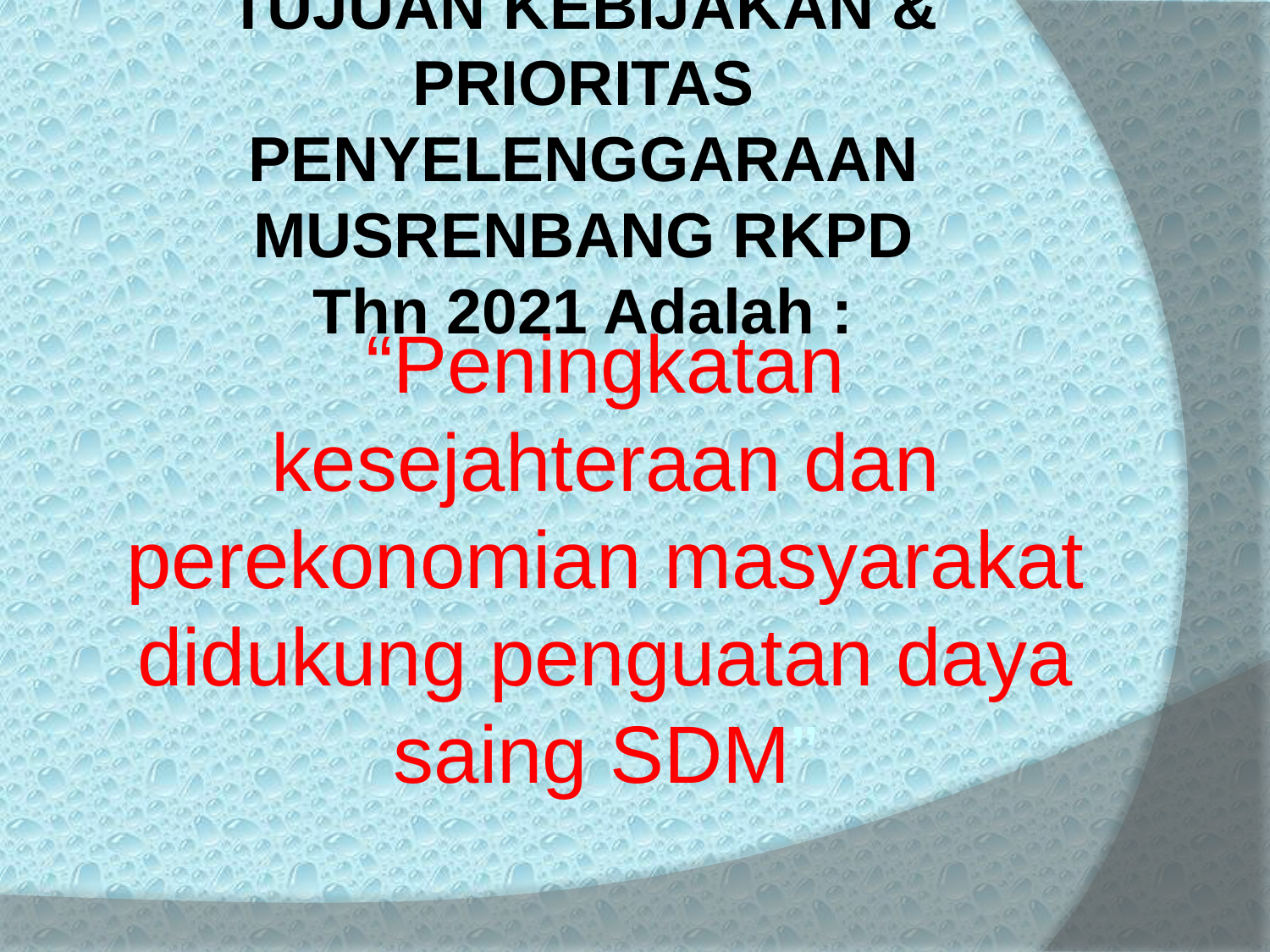

# TUJUAN KEBIJAKAN & PRIORITAS PENYELENGGARAAN MUSRENBANG RKPD Thn 2021 Adalah :
“Peningkatan kesejahteraan dan perekonomian masyarakat didukung penguatan daya saing SDM”